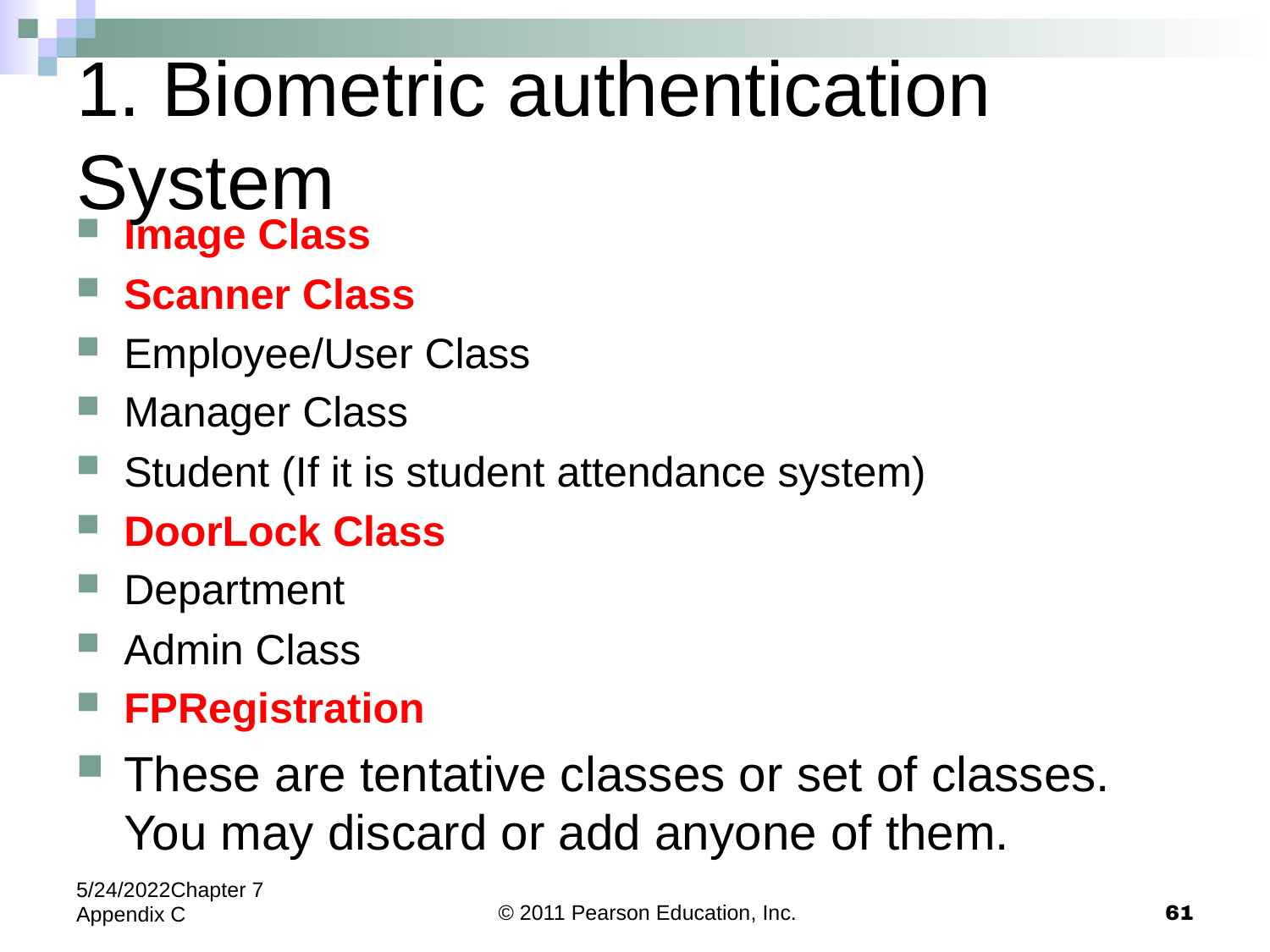

# 1. Biometric authentication System
Image Class
Scanner Class
Employee/User Class
Manager Class
Student (If it is student attendance system)
DoorLock Class
Department
Admin Class
FPRegistration
These are tentative classes or set of classes. You may discard or add anyone of them.

5/24/2022Chapter 7 Appendix C
© 2011 Pearson Education, Inc.
61